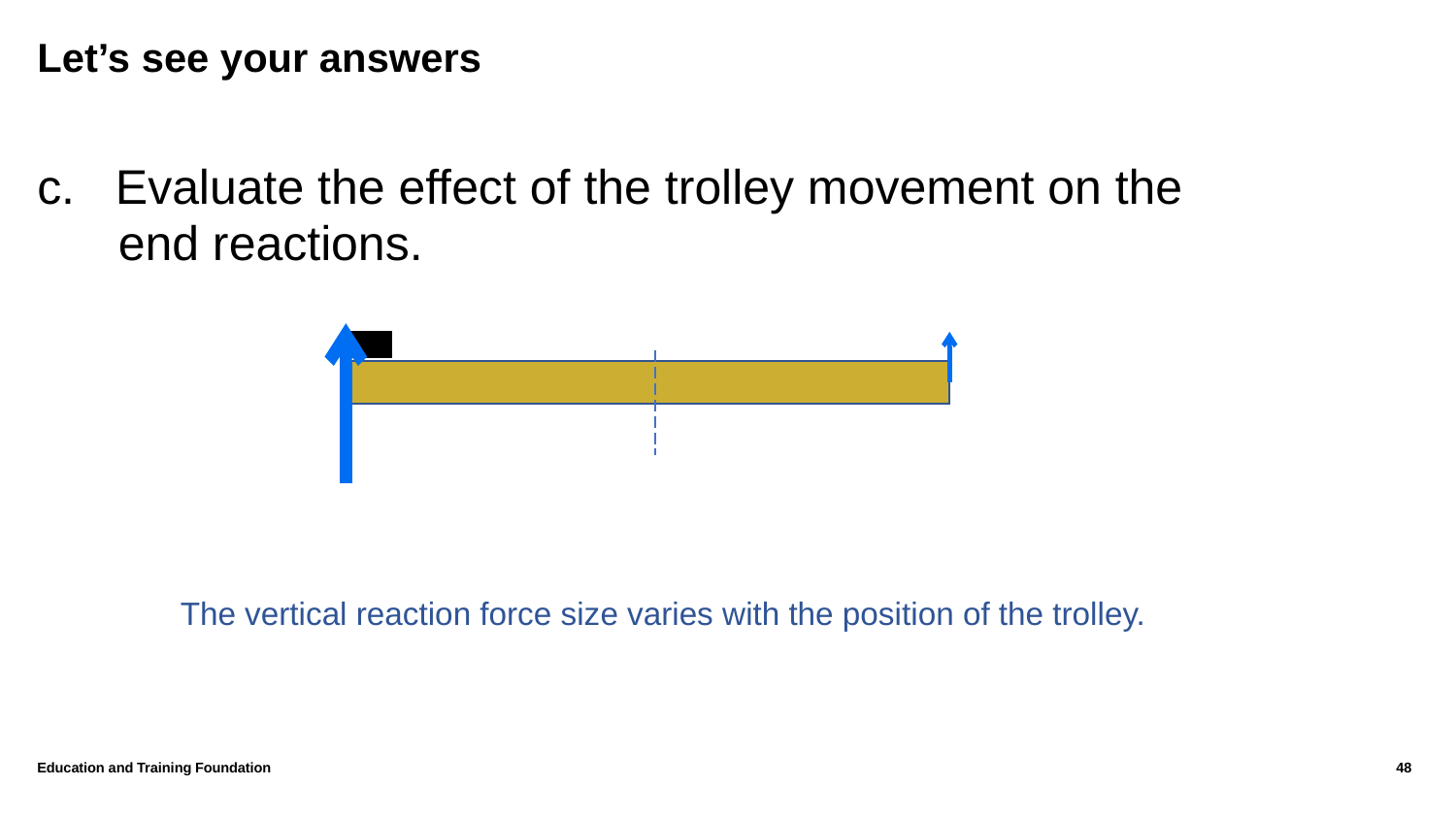

# Let’s see your answers
c.   Evaluate the effect of the trolley movement on the
      end reactions.

The vertical reaction force size varies with the position of the trolley.
Education and Training Foundation
48